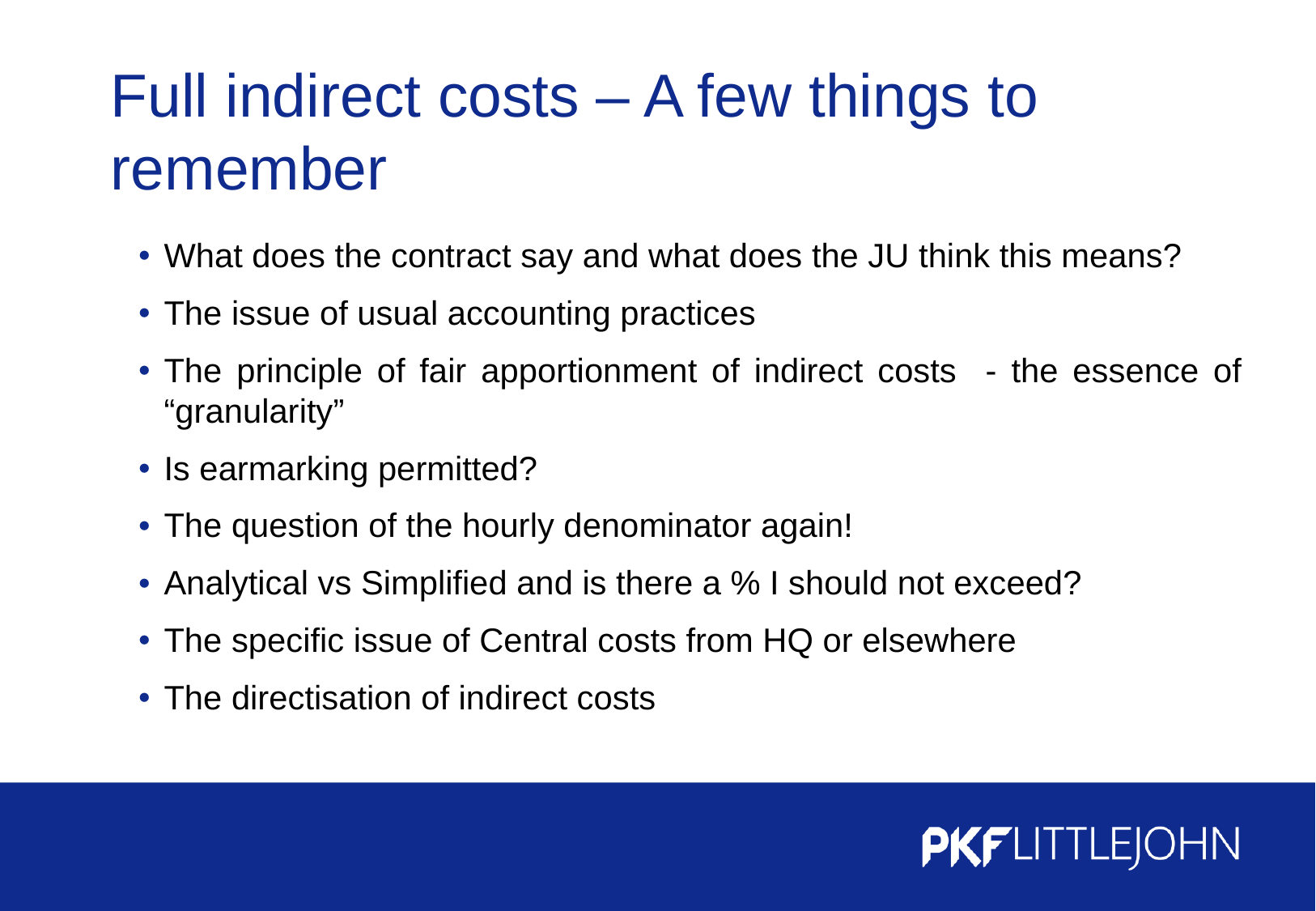

# Full indirect costs – A few things to remember
What does the contract say and what does the JU think this means?
The issue of usual accounting practices
The principle of fair apportionment of indirect costs  - the essence of “granularity”
Is earmarking permitted?
The question of the hourly denominator again!
Analytical vs Simplified and is there a % I should not exceed?
The specific issue of Central costs from HQ or elsewhere
The directisation of indirect costs